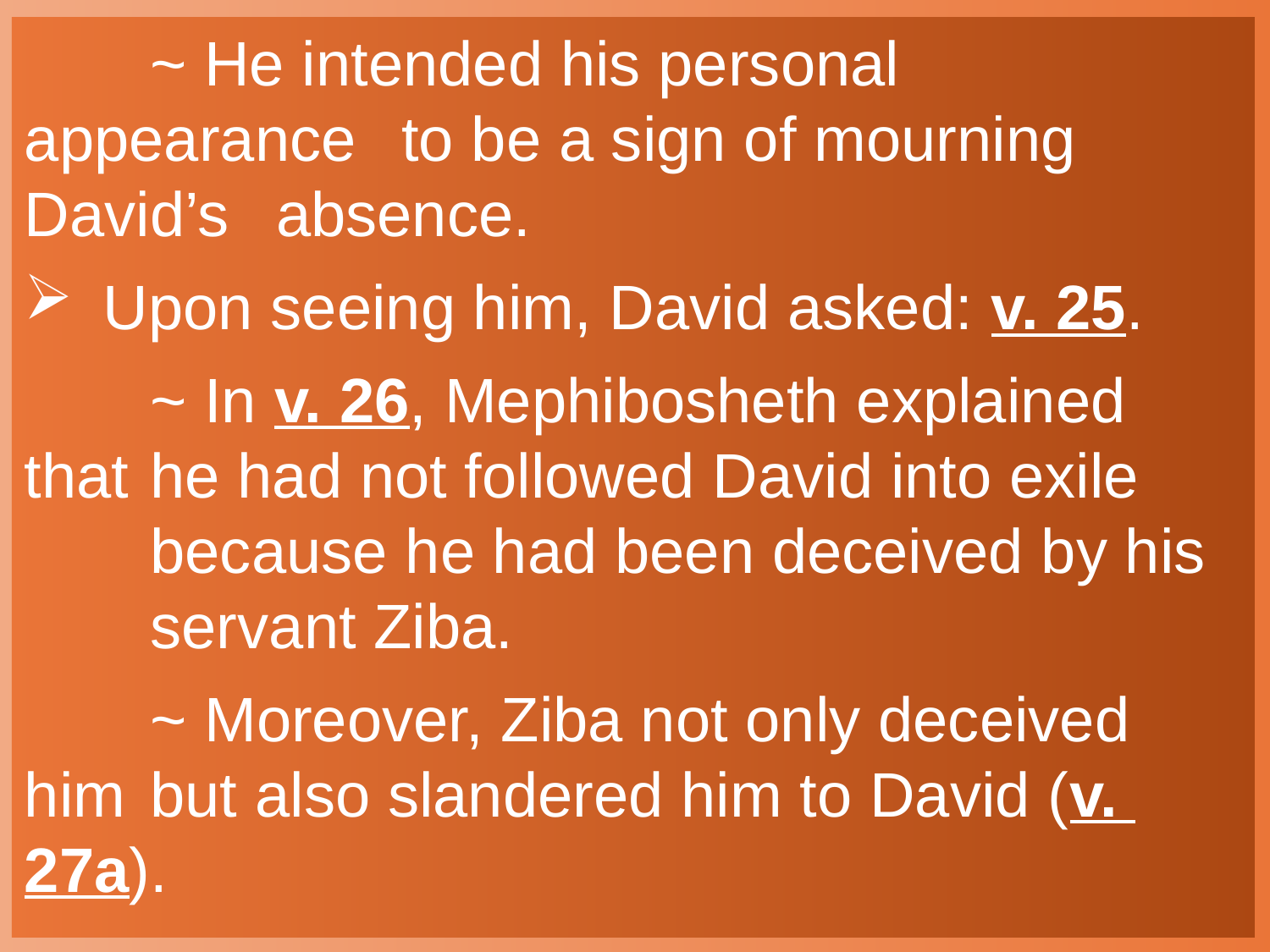

~ He intended his personal appearance 					to be a sign of mourning David’s 						absence.
Upon seeing him, David asked: v. 25.
		~ In v. 26, Mephibosheth explained that 					he had not followed David into exile 					because he had been deceived by his 					servant Ziba.
		~ Moreover, Ziba not only deceived him 					but also slandered him to David (v. 						27a).